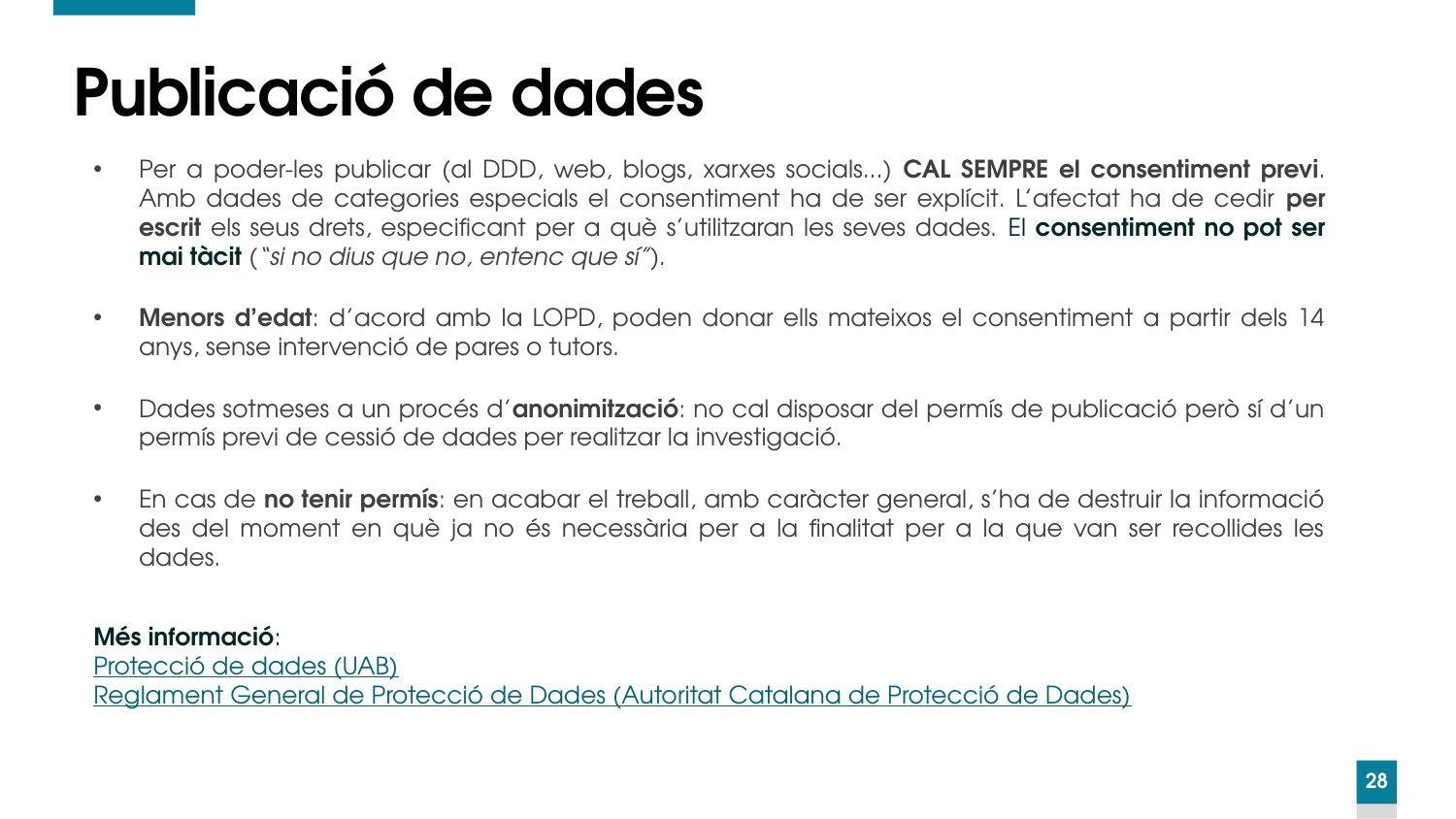

# Publicació de dades
Per a poder-les publicar (al DDD, web, blogs, xarxes socials...) CAL SEMPRE el consentiment previ. Amb dades de categories especials el consentiment ha de ser explícit. L’afectat ha de cedir per escrit els seus drets, especificant per a què s’utilitzaran les seves dades. El consentiment no pot ser mai tàcit (“si no dius que no, entenc que sí”).
Menors d’edat: d’acord amb la LOPD, poden donar ells mateixos el consentiment a partir dels 14 anys, sense intervenció de pares o tutors.
Dades sotmeses a un procés d’anonimització: no cal disposar del permís de publicació però sí d’un permís previ de cessió de dades per realitzar la investigació.
En cas de no tenir permís: en acabar el treball, amb caràcter general, s’ha de destruir la informació des del moment en què ja no és necessària per a la finalitat per a la que van ser recollides les dades.
Més informació:
Protecció de dades (UAB)
Reglament General de Protecció de Dades (Autoritat Catalana de Protecció de Dades)